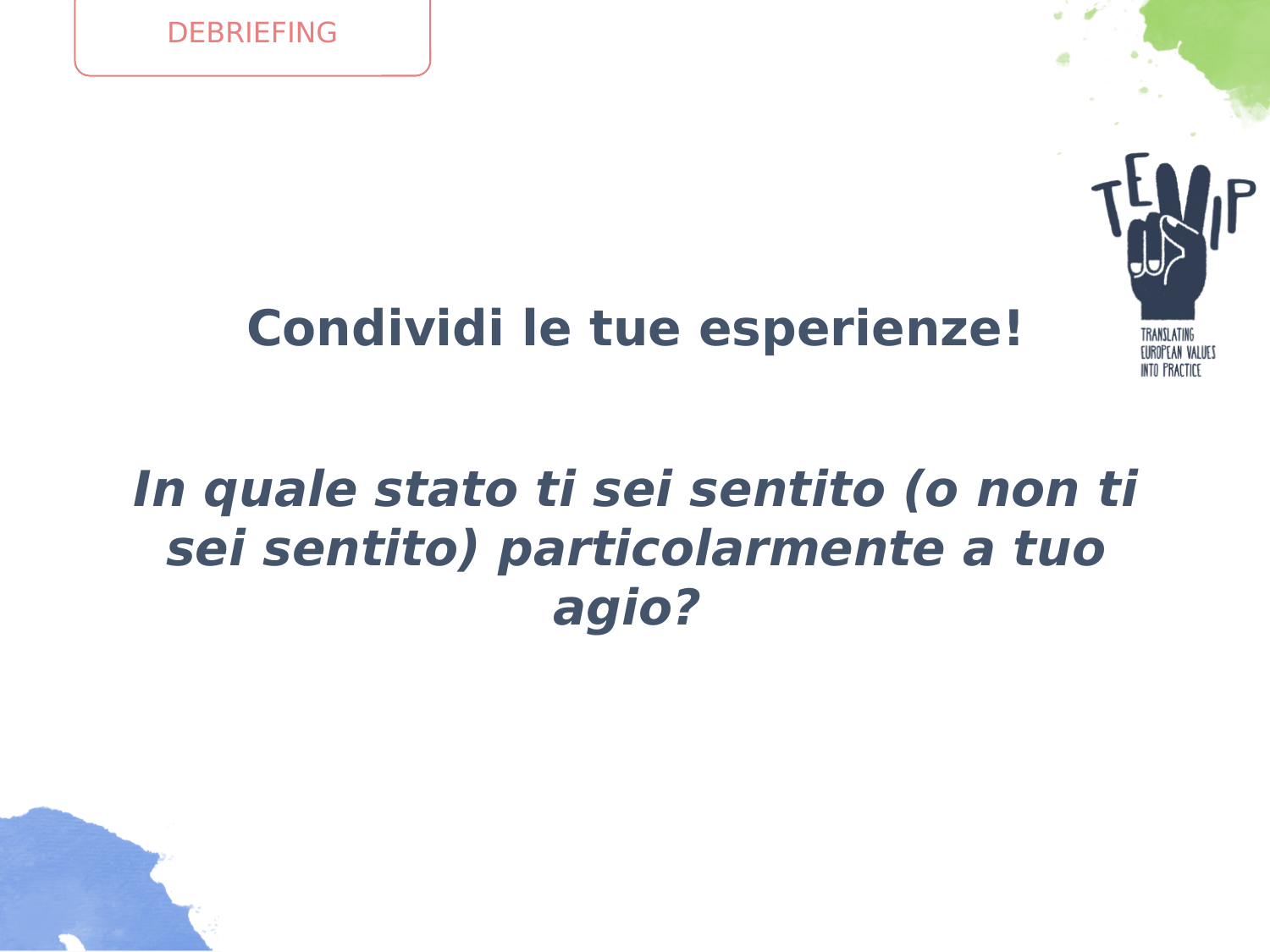

DEBRIEFING
Condividi le tue esperienze!

In quale stato ti sei sentito (o non ti sei sentito) particolarmente a tuo agio?